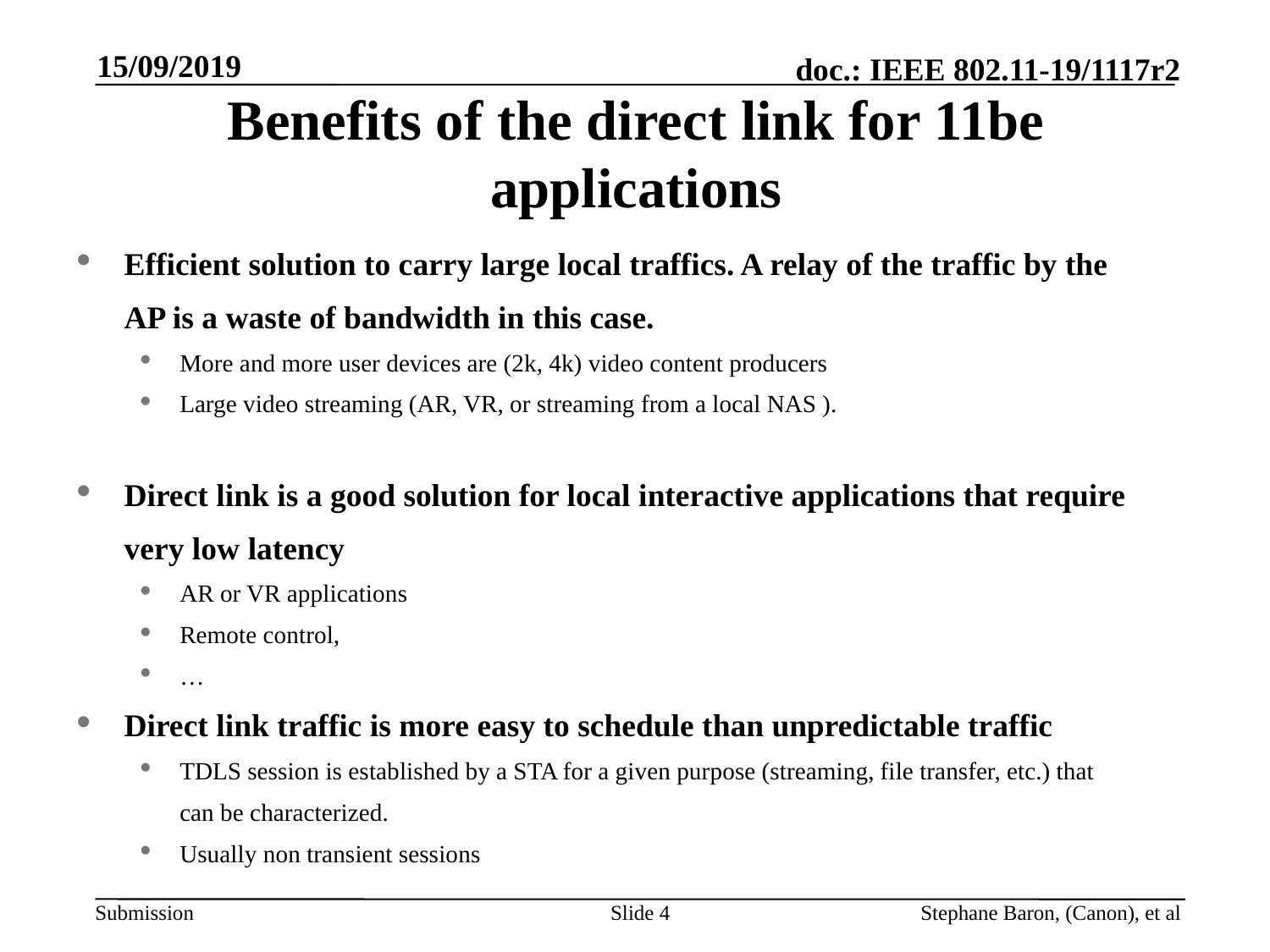

15/09/2019
# Benefits of the direct link for 11be applications
Efficient solution to carry large local traffics. A relay of the traffic by the AP is a waste of bandwidth in this case.
More and more user devices are (2k, 4k) video content producers
Large video streaming (AR, VR, or streaming from a local NAS ).

Direct link is a good solution for local interactive applications that require very low latency
AR or VR applications
Remote control,
…
Direct link traffic is more easy to schedule than unpredictable traffic
TDLS session is established by a STA for a given purpose (streaming, file transfer, etc.) that can be characterized.
Usually non transient sessions
Slide 4
Stephane Baron, (Canon), et al